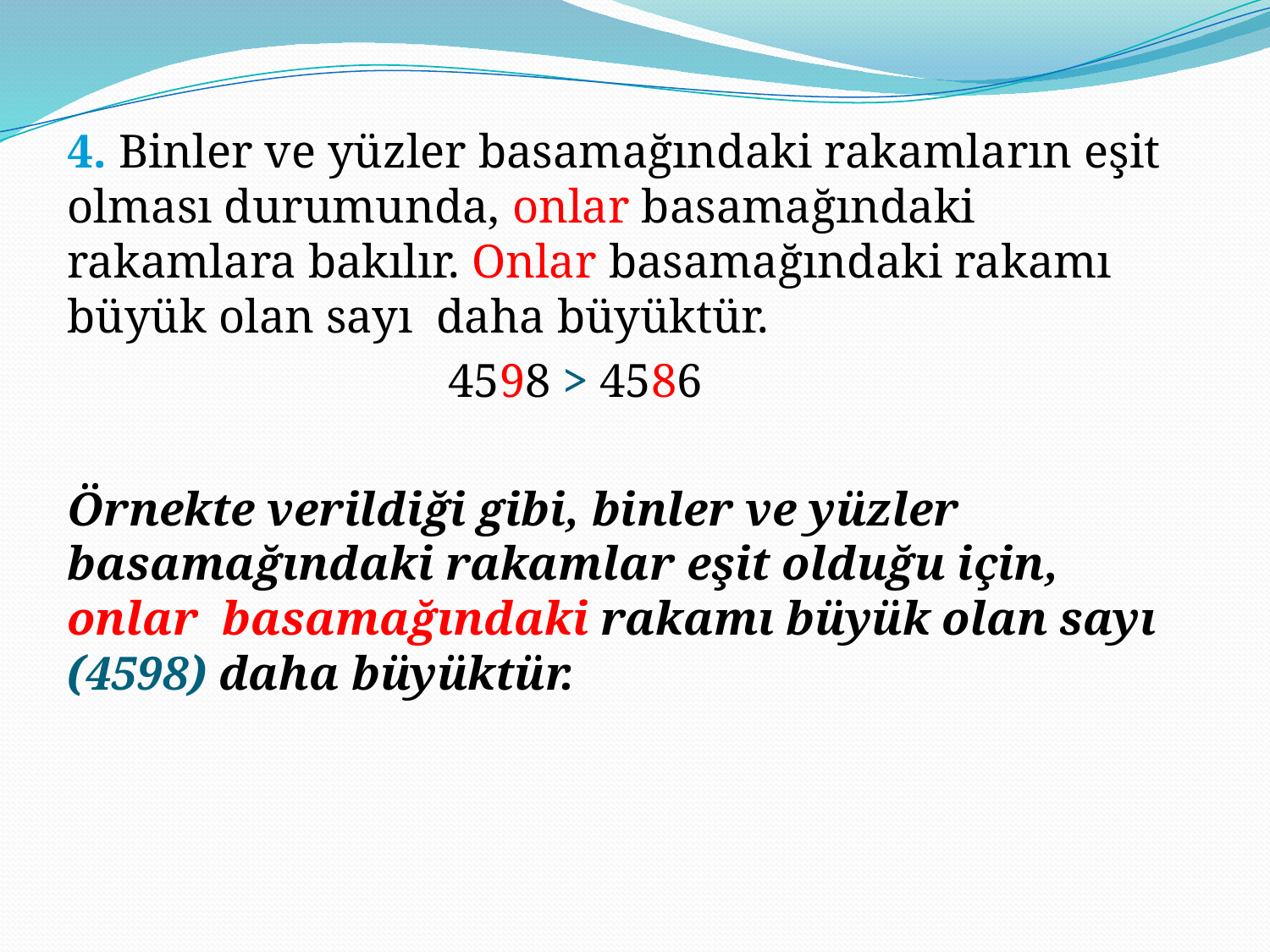

4. Binler ve yüzler basamağındaki rakamların eşit olması durumunda, onlar basamağındaki rakamlara bakılır. Onlar basamağındaki rakamı büyük olan sayı  daha büyüktür.
			4598 > 4586

Örnekte verildiği gibi, binler ve yüzler  basamağındaki rakamlar eşit olduğu için, onlar  basamağındaki rakamı büyük olan sayı (4598) daha büyüktür.